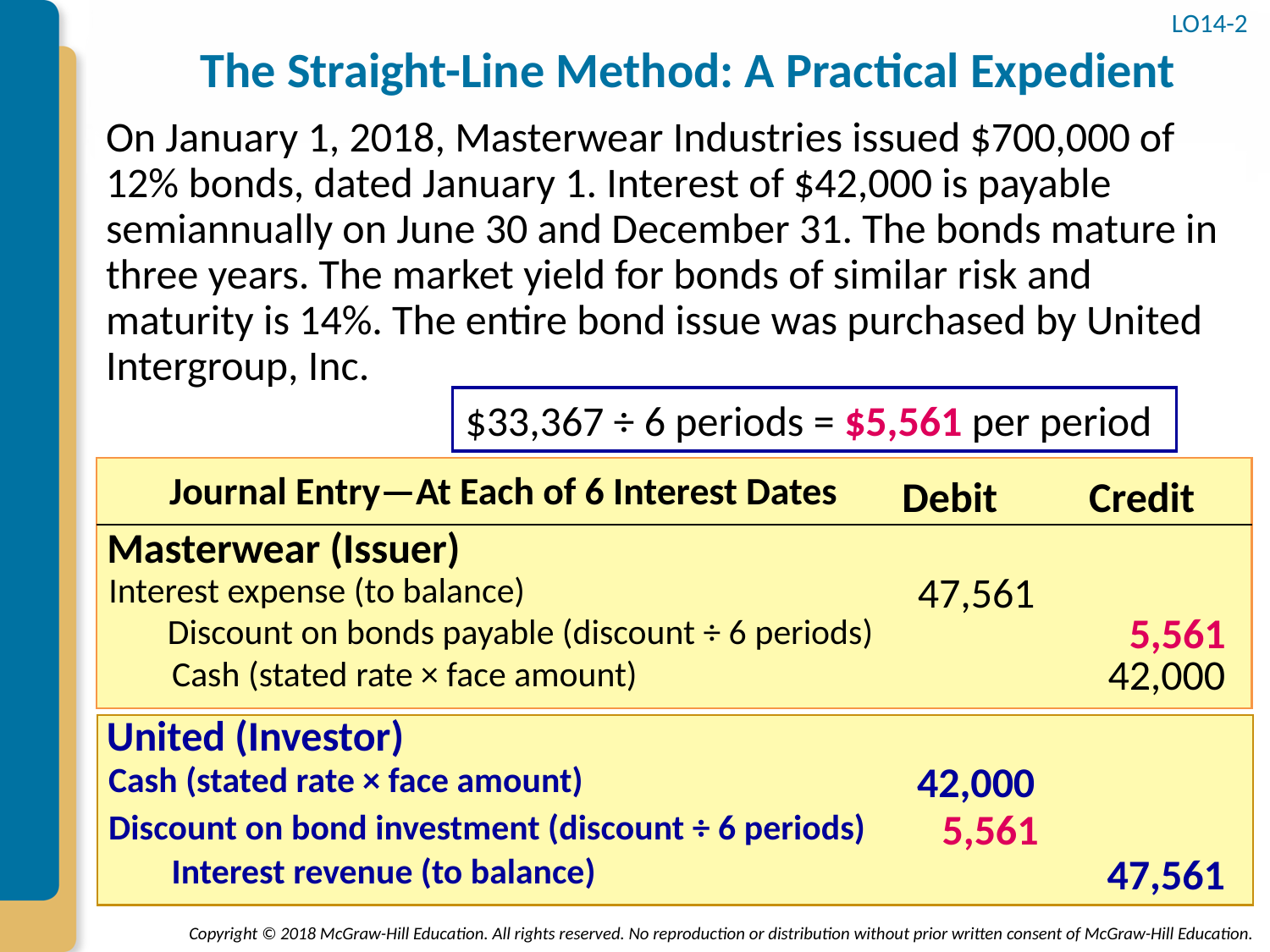

# The Straight-Line Method: A Practical Expedient
LO14-2
On January 1, 2018, Masterwear Industries issued $700,000 of 12% bonds, dated January 1. Interest of $42,000 is payable semiannually on June 30 and December 31. The bonds mature in three years. The market yield for bonds of similar risk and maturity is 14%. The entire bond issue was purchased by United Intergroup, Inc.
$33,367 ÷ 6 periods = $5,561 per period

Journal Entry—At Each of 6 Interest Dates
Credit
Debit
Masterwear (Issuer)
47,561
Interest expense (to balance)
5,561
Discount on bonds payable (discount ÷ 6 periods)
42,000
Cash (stated rate × face amount)
United (Investor)

42,000
Cash (stated rate × face amount)
5,561
Discount on bond investment (discount ÷ 6 periods)
47,561
Interest revenue (to balance)